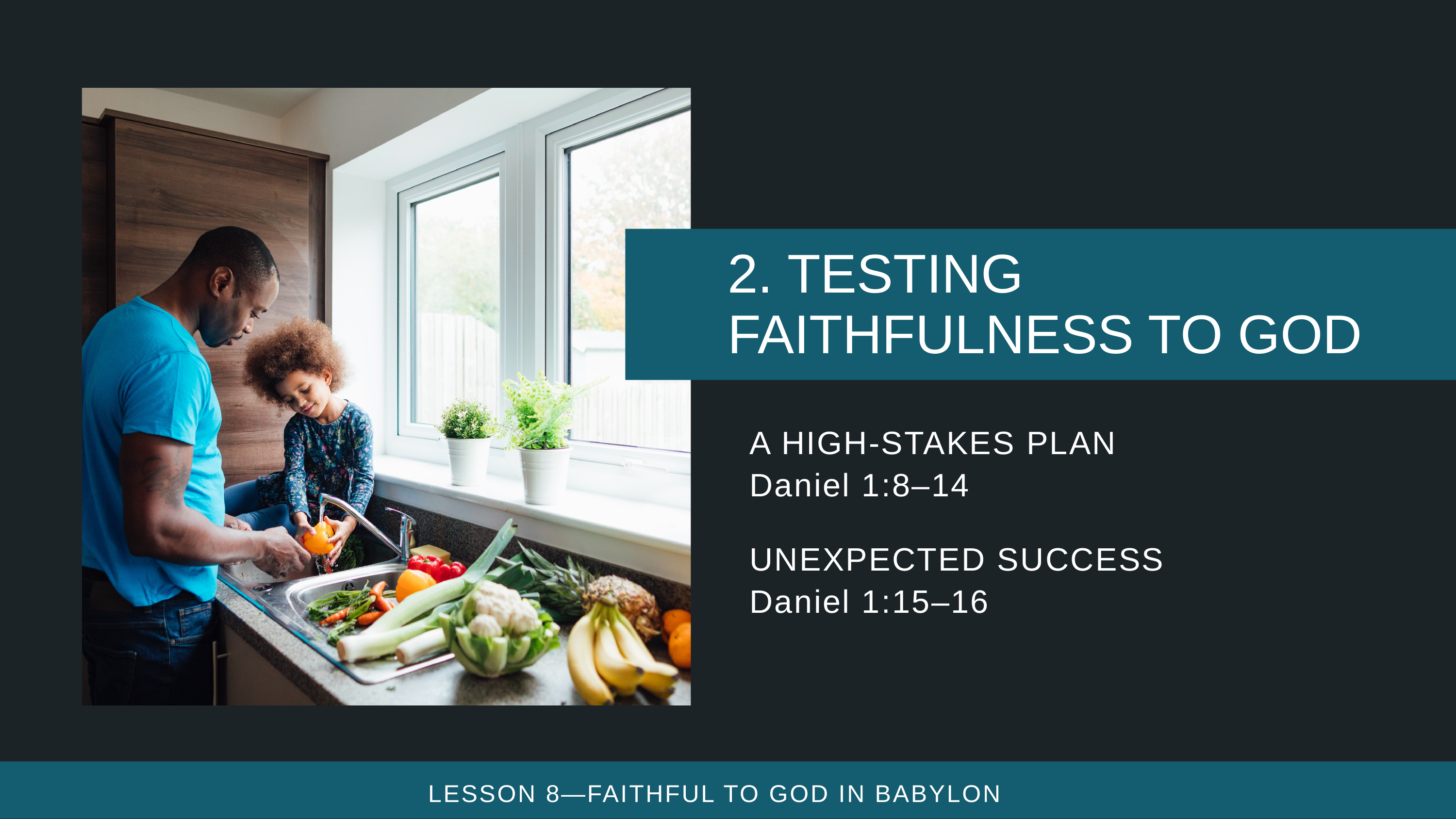

A HIGH-STAKES PLAN
Daniel 1:8–14
UNEXPECTED SUCCESS
Daniel 1:15–16